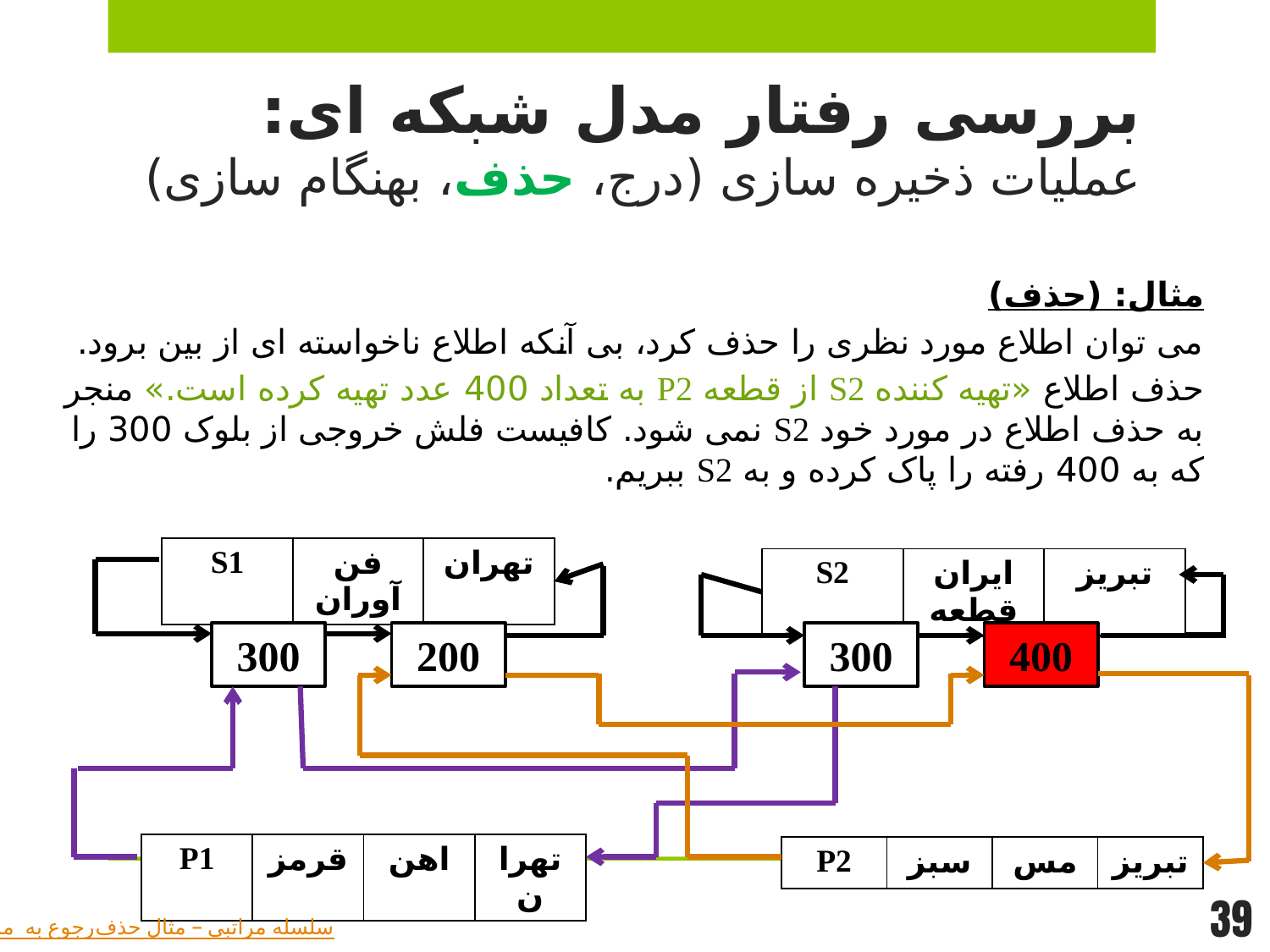

# بررسی رفتار مدل شبکه ای: عملیات ذخیره سازی (درج، حذف، بهنگام سازی)
مثال: (حذف)
می توان اطلاع مورد نظری را حذف کرد، بی آنکه اطلاع ناخواسته ای از بین برود.
حذف اطلاع «تهیه کننده S2 از قطعه P2 به تعداد 400 عدد تهیه کرده است.» منجر به حذف اطلاع در مورد خود S2 نمی شود. کافیست فلش خروجی از بلوک 300 را که به 400 رفته را پاک کرده و به S2 ببریم.
| S1 | فن آوران | تهران |
| --- | --- | --- |
| S2 | ایران قطعه | تبریز |
| --- | --- | --- |
300
200
300
400
| P1 | قرمز | اهن | تهران |
| --- | --- | --- | --- |
| P2 | سبز | مس | تبریز |
| --- | --- | --- | --- |
39
رجوع به مدل سلسله مراتبی – مثال حذف